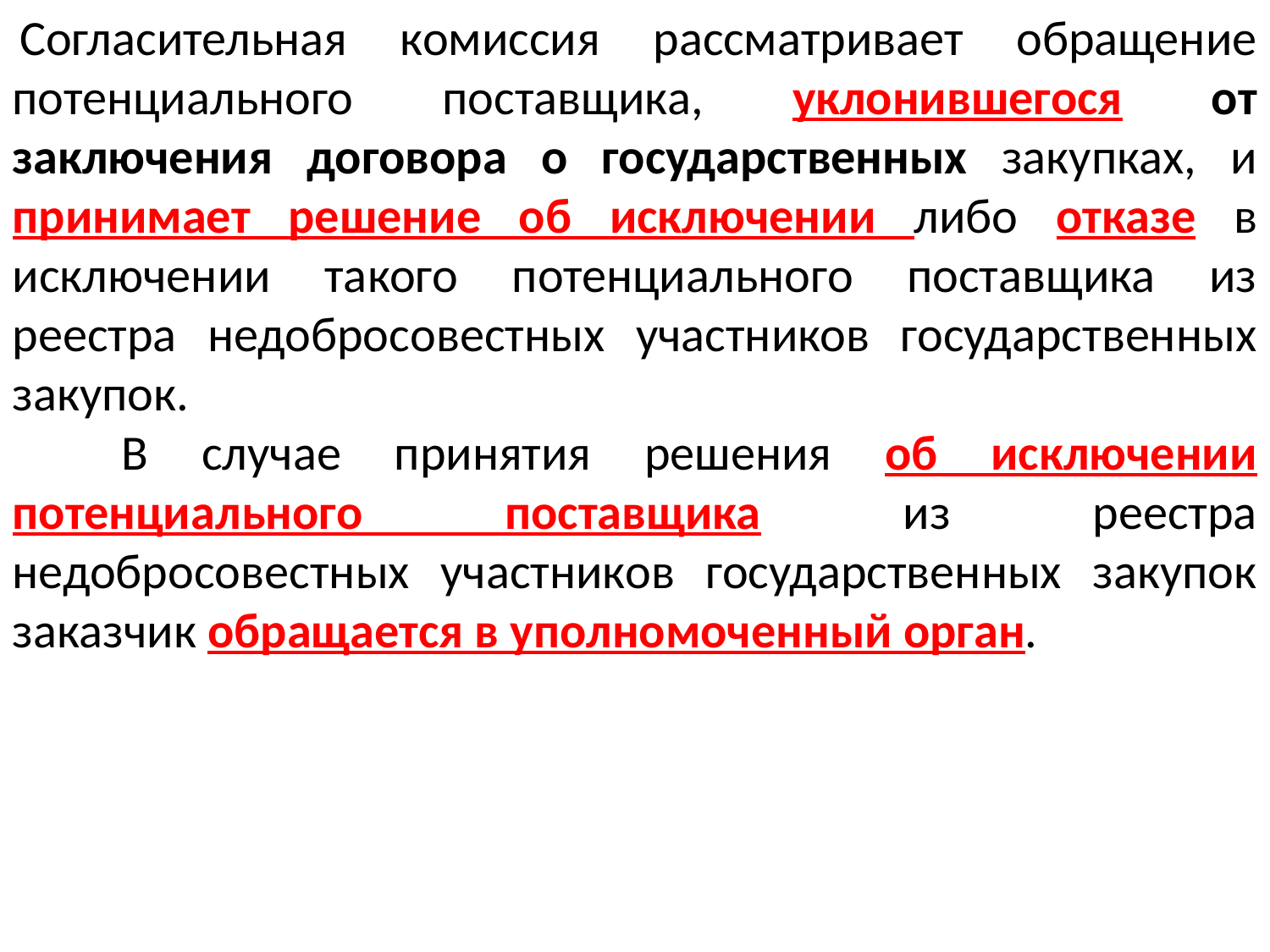

Согласительная комиссия рассматривает обращение потенциального поставщика, уклонившегося от заключения договора о государственных закупках, и принимает решение об исключении либо отказе в исключении такого потенциального поставщика из реестра недобросовестных участников государственных закупок.
      В случае принятия решения об исключении потенциального поставщика из реестра недобросовестных участников государственных закупок заказчик обращается в уполномоченный орган.